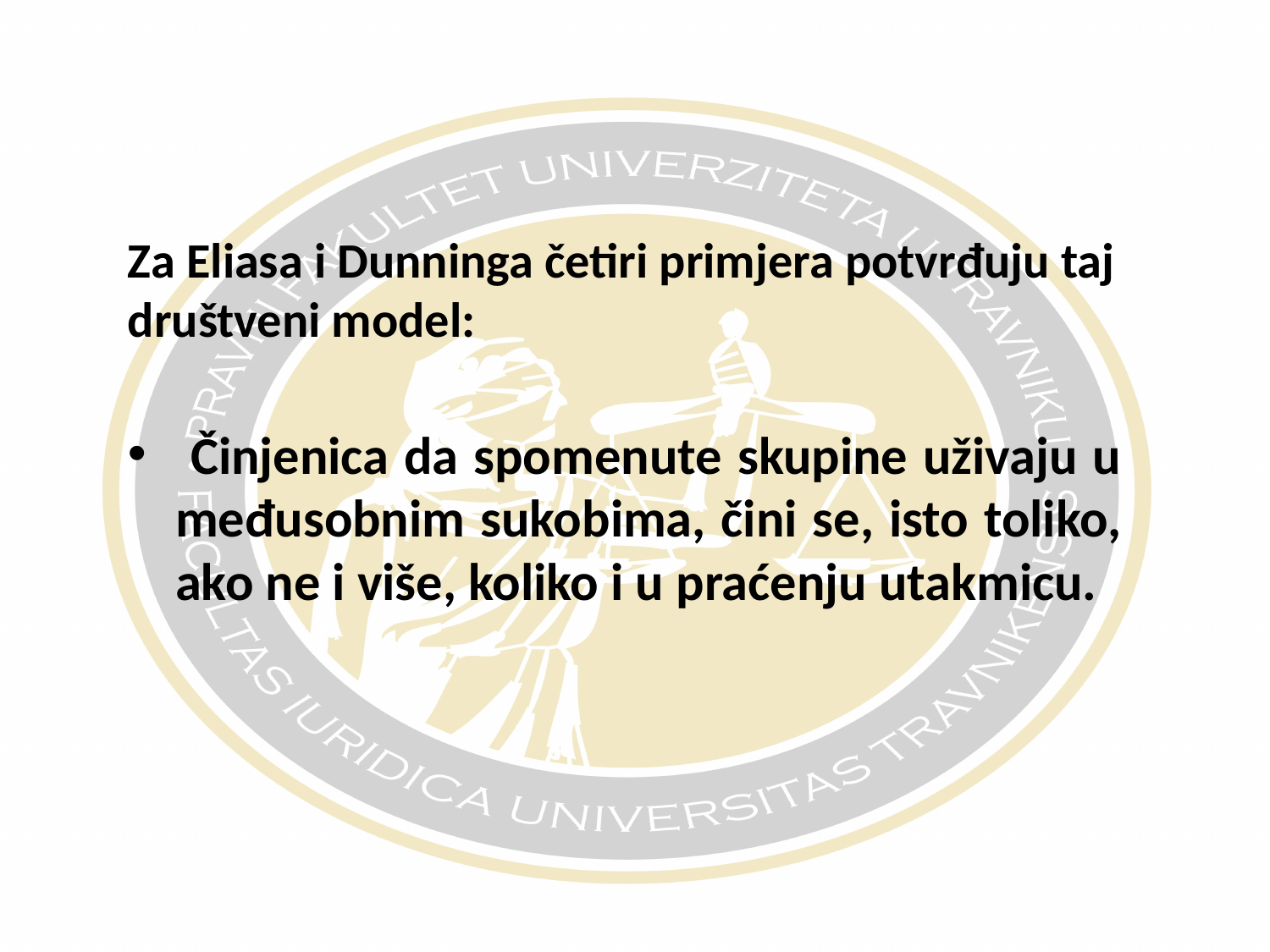

#
Za Eliasa i Dunninga četiri primjera potvrđuju taj društveni model:
 Činjenica da spomenute skupine uživaju u međusobnim sukobima, čini se, isto toliko, ako ne i više, koliko i u praćenju utakmicu.